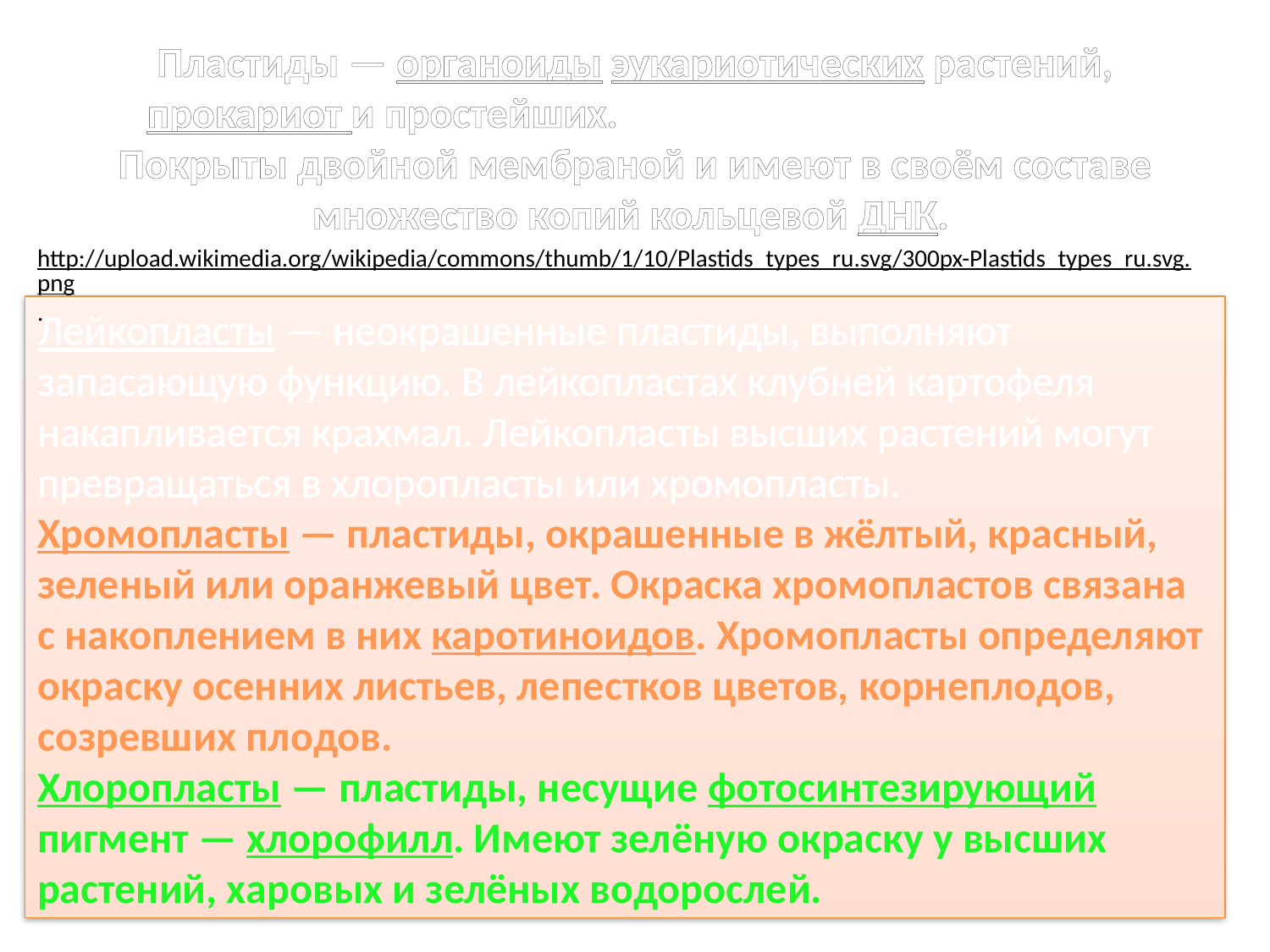

# Пластиды — органоиды эукариотических растений, прокариот и простейших.                                                      Покрыты двойной мембраной и имеют в своём составе множество копий кольцевой ДНК.
http://upload.wikimedia.org/wikipedia/commons/thumb/1/10/Plastids_types_ru.svg/300px-Plastids_types_ru.svg.png.
Лейкопласты — неокрашенные пластиды, выполняют запасающую функцию. В лейкопластах клубней картофеля накапливается крахмал. Лейкопласты высших растений могут превращаться в хлоропласты или хромопласты.
Хромопласты — пластиды, окрашенные в жёлтый, красный, зеленый или оранжевый цвет. Окраска хромопластов связана с накоплением в них каротиноидов. Хромопласты определяют окраску осенних листьев, лепестков цветов, корнеплодов, созревших плодов.
Хлоропласты — пластиды, несущие фотосинтезирующий пигмент — хлорофилл. Имеют зелёную окраску у высших растений, харовых и зелёных водорослей.